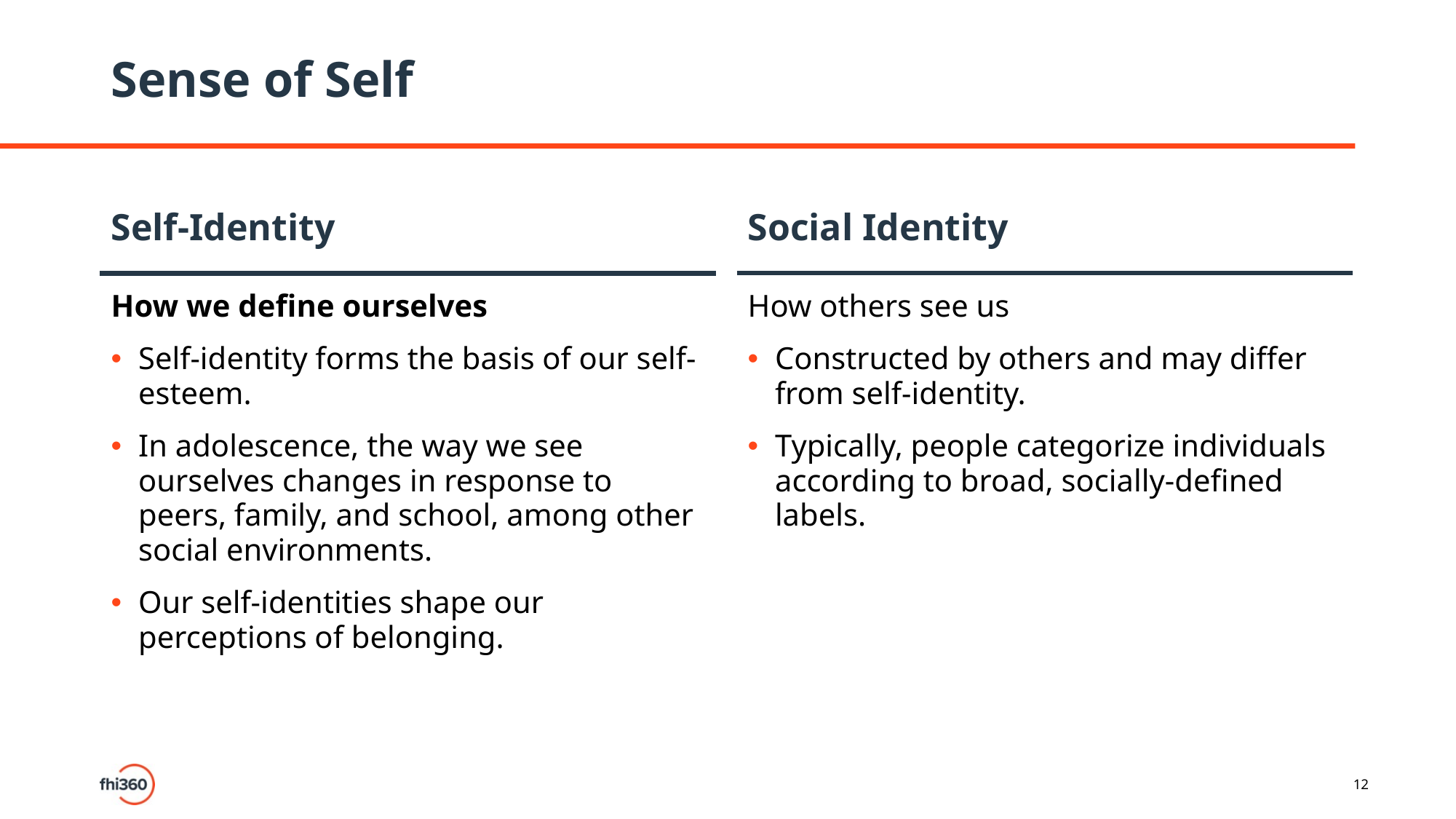

# Sense of Self
Self-Identity
Social Identity
How we define ourselves
Self-identity forms the basis of our self-esteem.
In adolescence, the way we see ourselves changes in response to peers, family, and school, among other social environments.
Our self-identities shape our perceptions of belonging.
How others see us
Constructed by others and may differ from self-identity.
Typically, people categorize individuals according to broad, socially-defined labels.